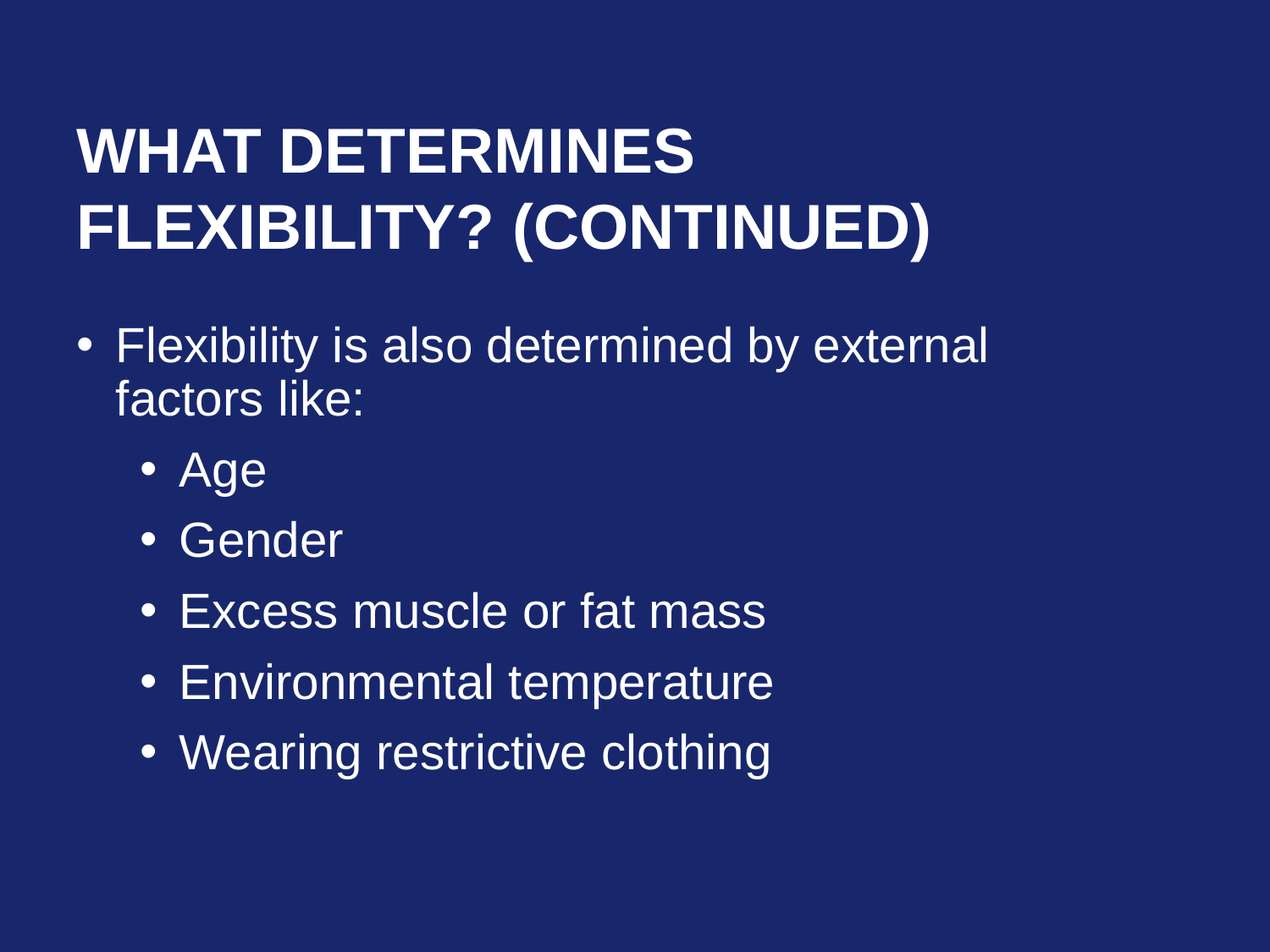

# What Determines Flexibility? (continued)
Flexibility is also determined by external factors like:
Age
Gender
Excess muscle or fat mass
Environmental temperature
Wearing restrictive clothing